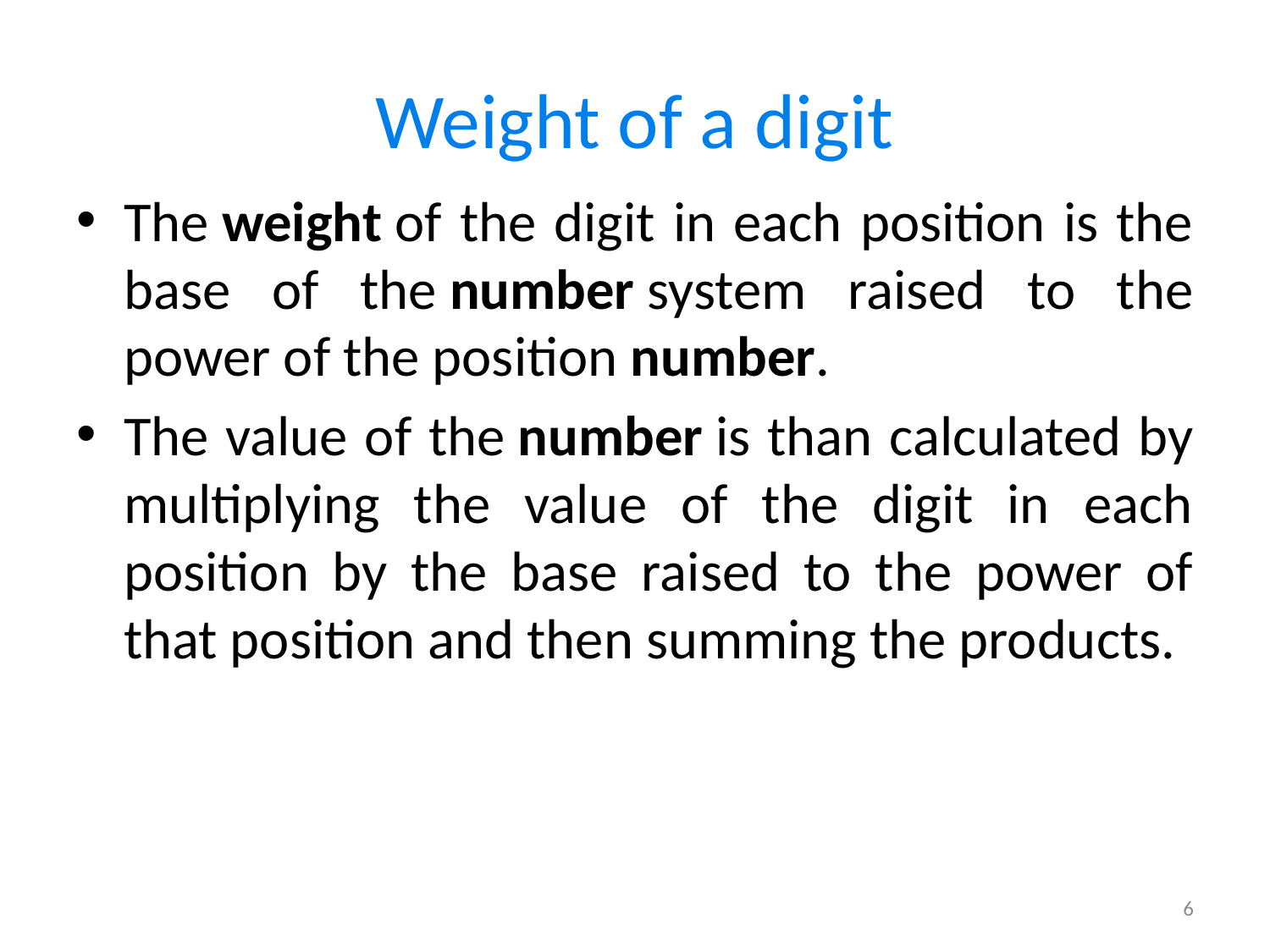

# Weight of a digit
The weight of the digit in each position is the base of the number system raised to the power of the position number.
The value of the number is than calculated by multiplying the value of the digit in each position by the base raised to the power of that position and then summing the products.
6